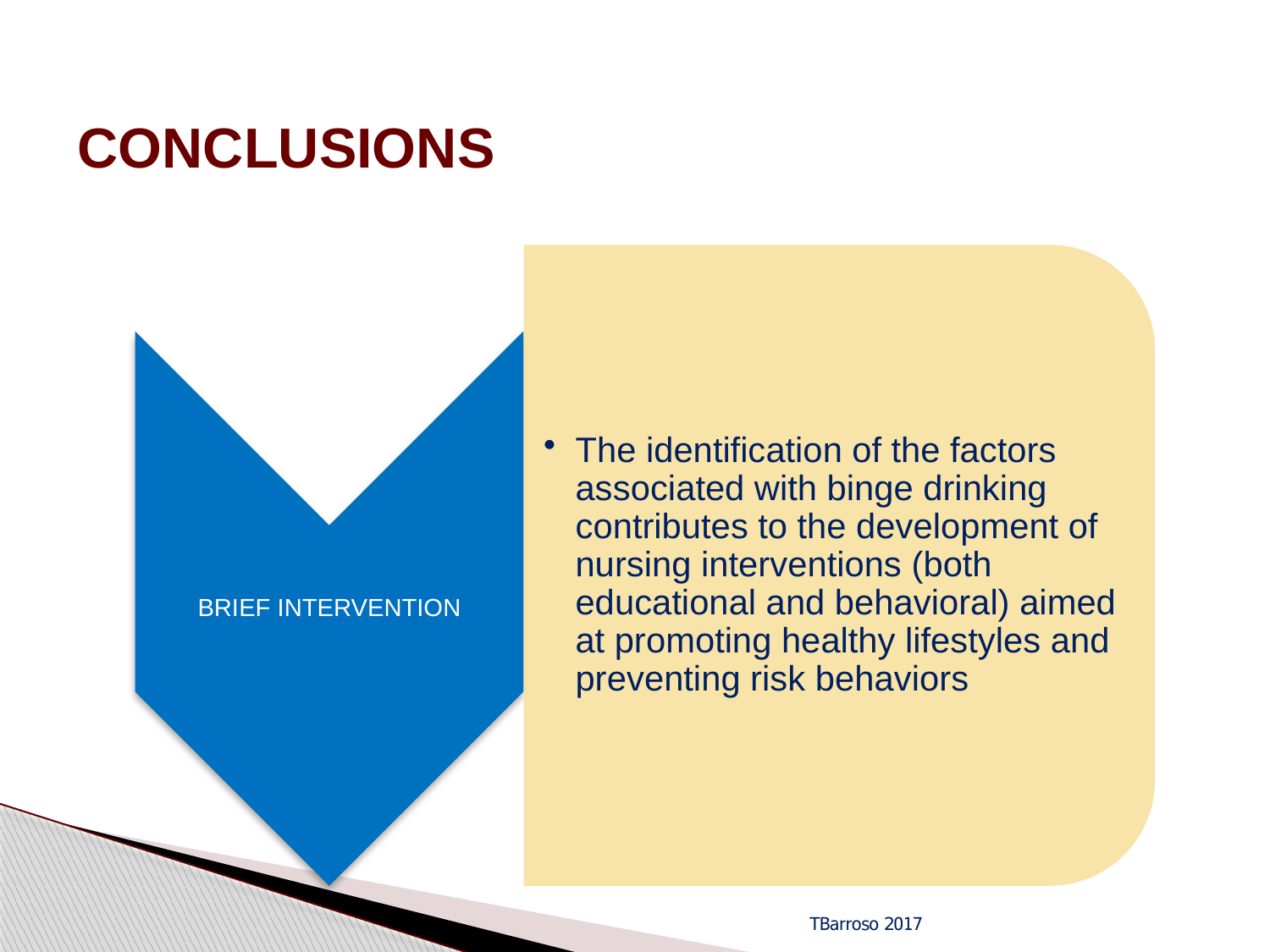

# CONCLUSIONS
BRIEF INTERVENTION
The identification of the factors associated with binge drinking contributes to the development of nursing interventions (both educational and behavioral) aimed at promoting healthy lifestyles and preventing risk behaviors

TBarroso 2017